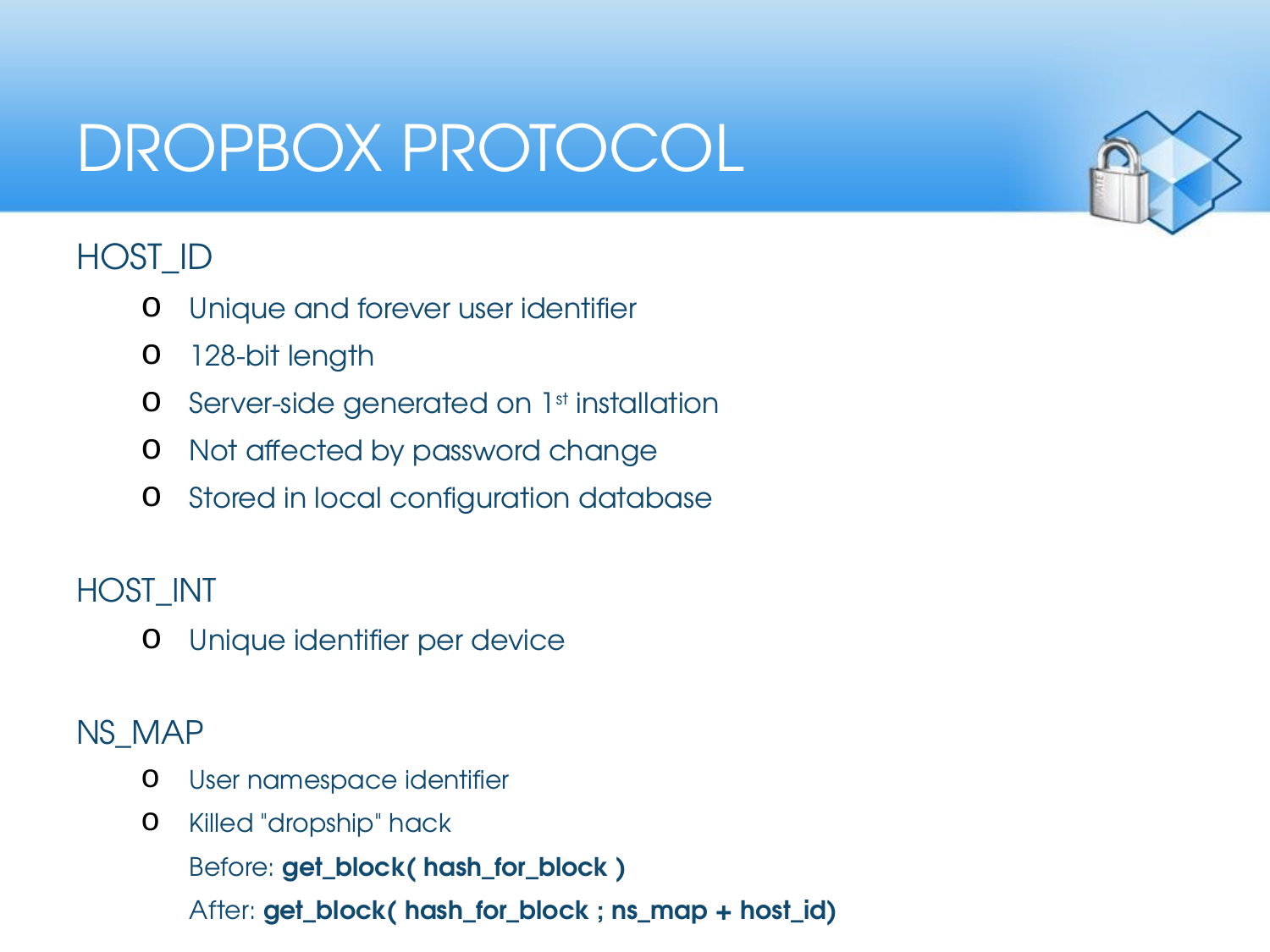

# Dropbox protocol
HOST_ID
Unique and forever user identifier
128-bit length
Server-side generated on 1st installation
Not affected by password change
Stored in local configuration database

HOST_INT
Unique identifier per device

NS_MAP
User namespace identifier
Killed "dropship" hack
Before: get_block( hash_for_block )
After: get_block( hash_for_block ; ns_map + host_id)